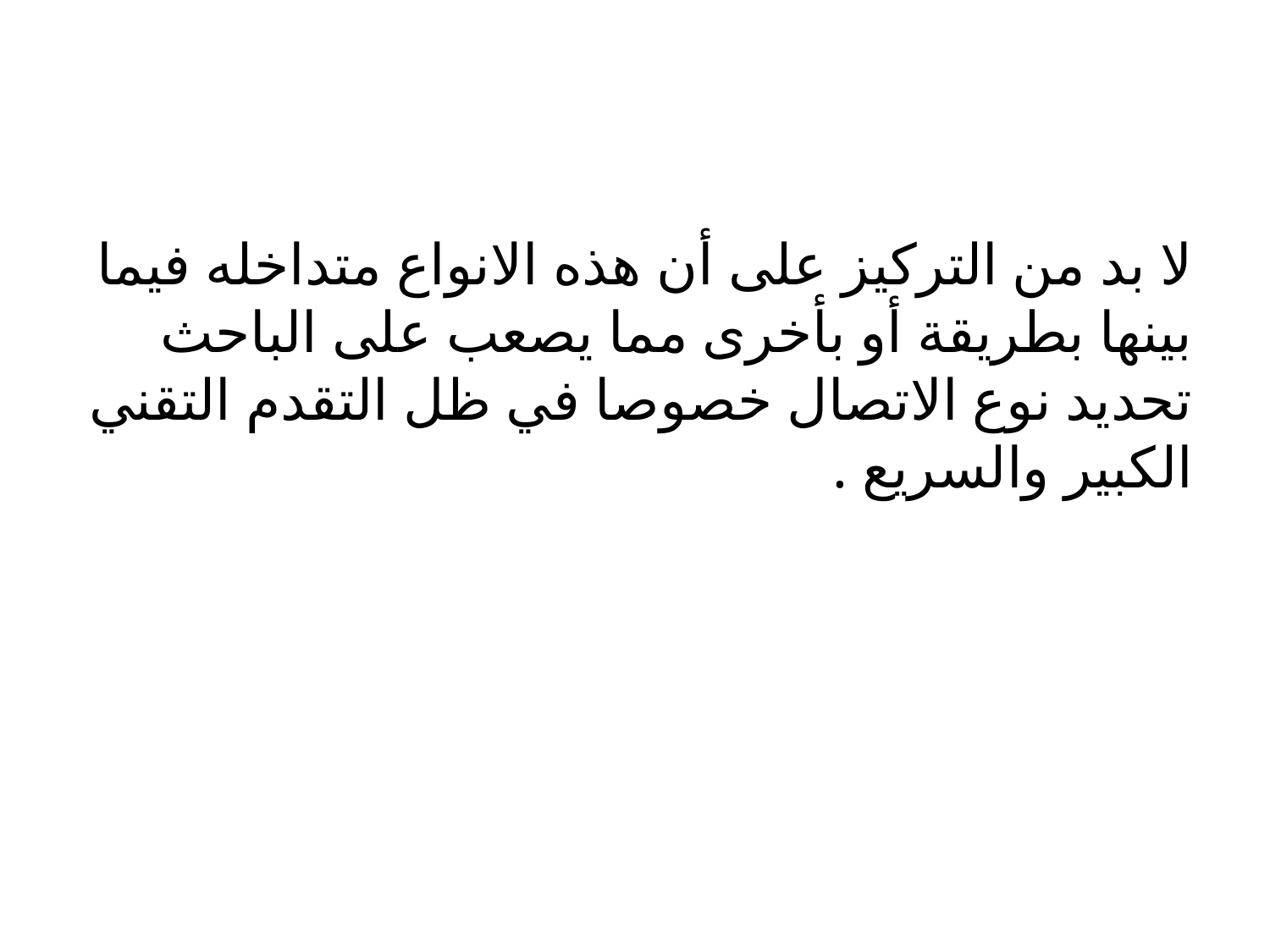

#
لا بد من التركيز على أن هذه الانواع متداخله فيما بينها بطريقة أو بأخرى مما يصعب على الباحث تحديد نوع الاتصال خصوصا في ظل التقدم التقني الكبير والسريع .